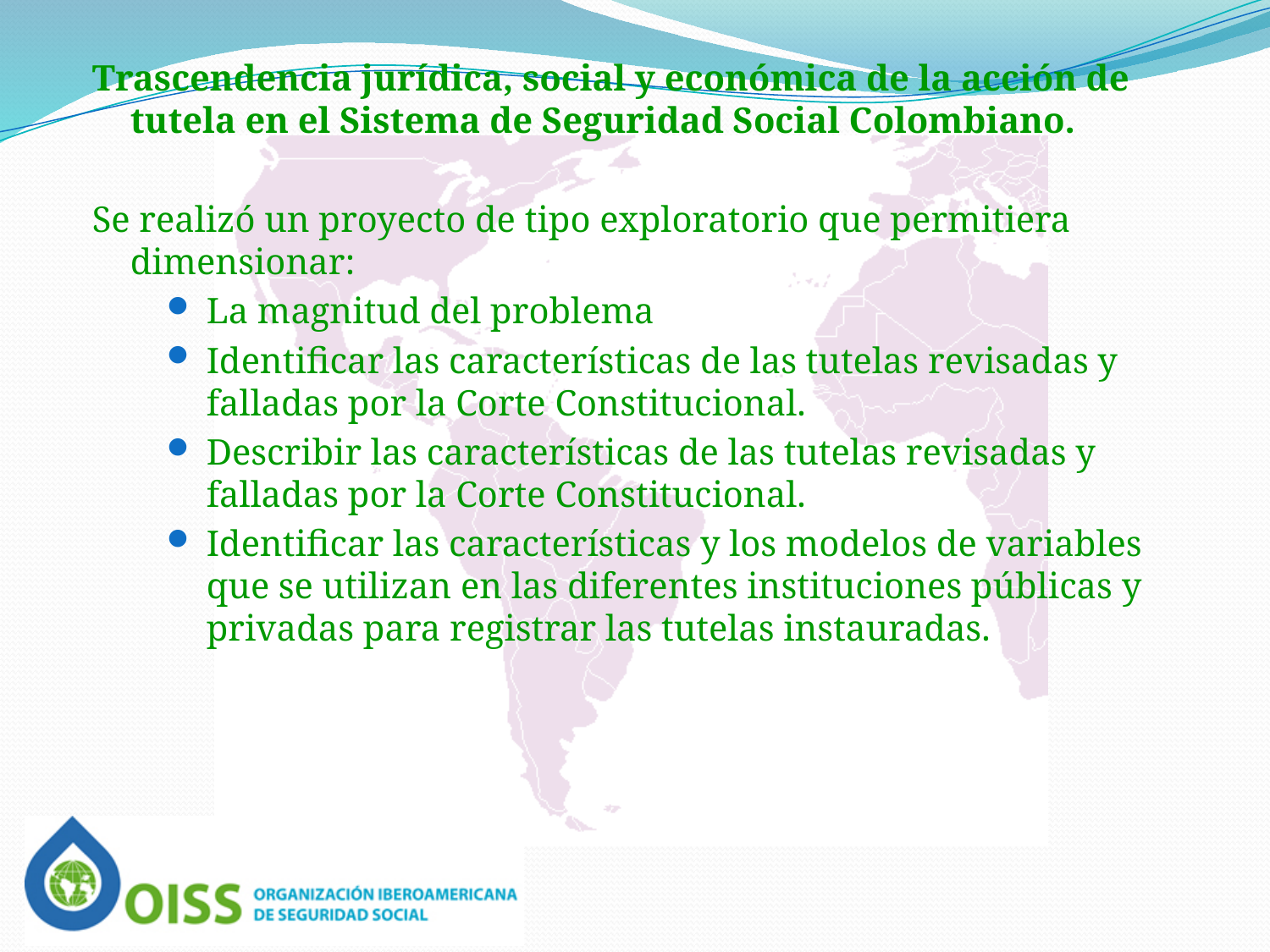

Trascendencia jurídica, social y económica de la acción de tutela en el Sistema de Seguridad Social Colombiano.

Se realizó un proyecto de tipo exploratorio que permitiera dimensionar:
La magnitud del problema
Identificar las características de las tutelas revisadas y falladas por la Corte Constitucional.
Describir las características de las tutelas revisadas y falladas por la Corte Constitucional.
Identificar las características y los modelos de variables que se utilizan en las diferentes instituciones públicas y privadas para registrar las tutelas instauradas.